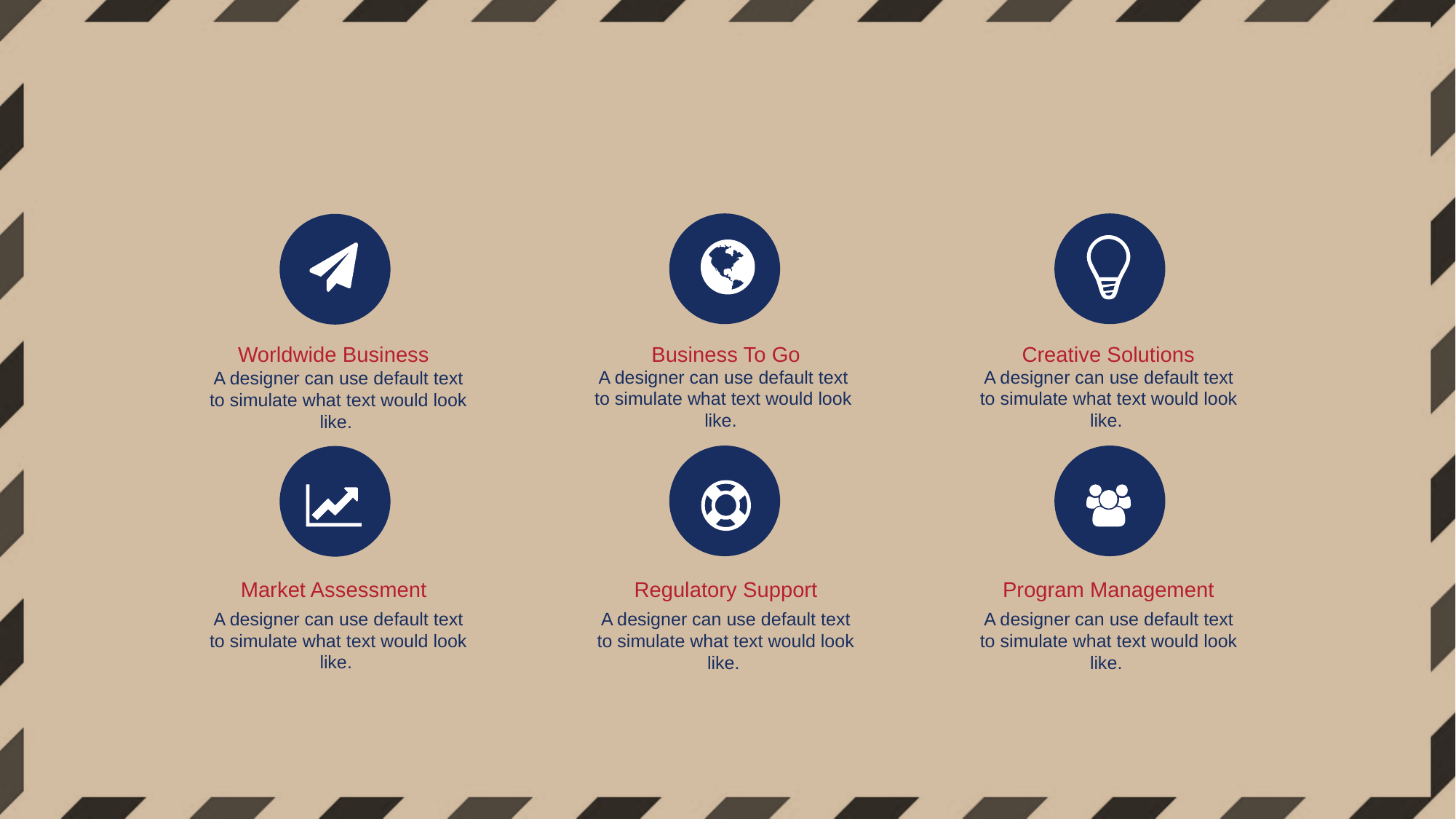

Business To Go
Creative Solutions
Worldwide Business
A designer can use default text to simulate what text would look like.
A designer can use default text to simulate what text would look like.
A designer can use default text to simulate what text would look like.

Market Assessment
Regulatory Support
Program Management
A designer can use default text to simulate what text would look like.
A designer can use default text to simulate what text would look like.
A designer can use default text to simulate what text would look like.